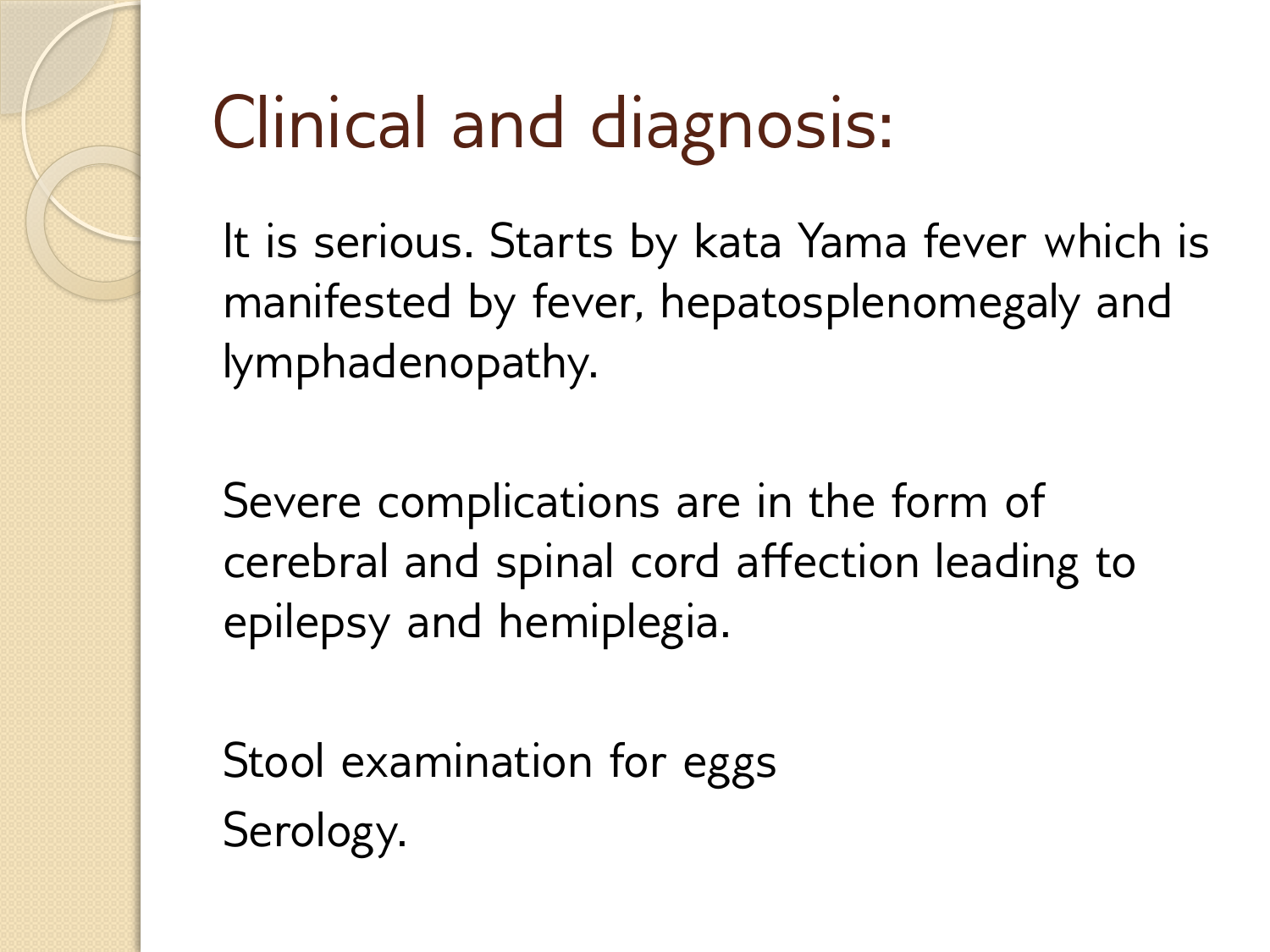

# Clinical and diagnosis:
It is serious. Starts by kata Yama fever which is manifested by fever, hepatosplenomegaly and lymphadenopathy.

Severe complications are in the form of cerebral and spinal cord affection leading to epilepsy and hemiplegia.

Stool examination for eggs
Serology.